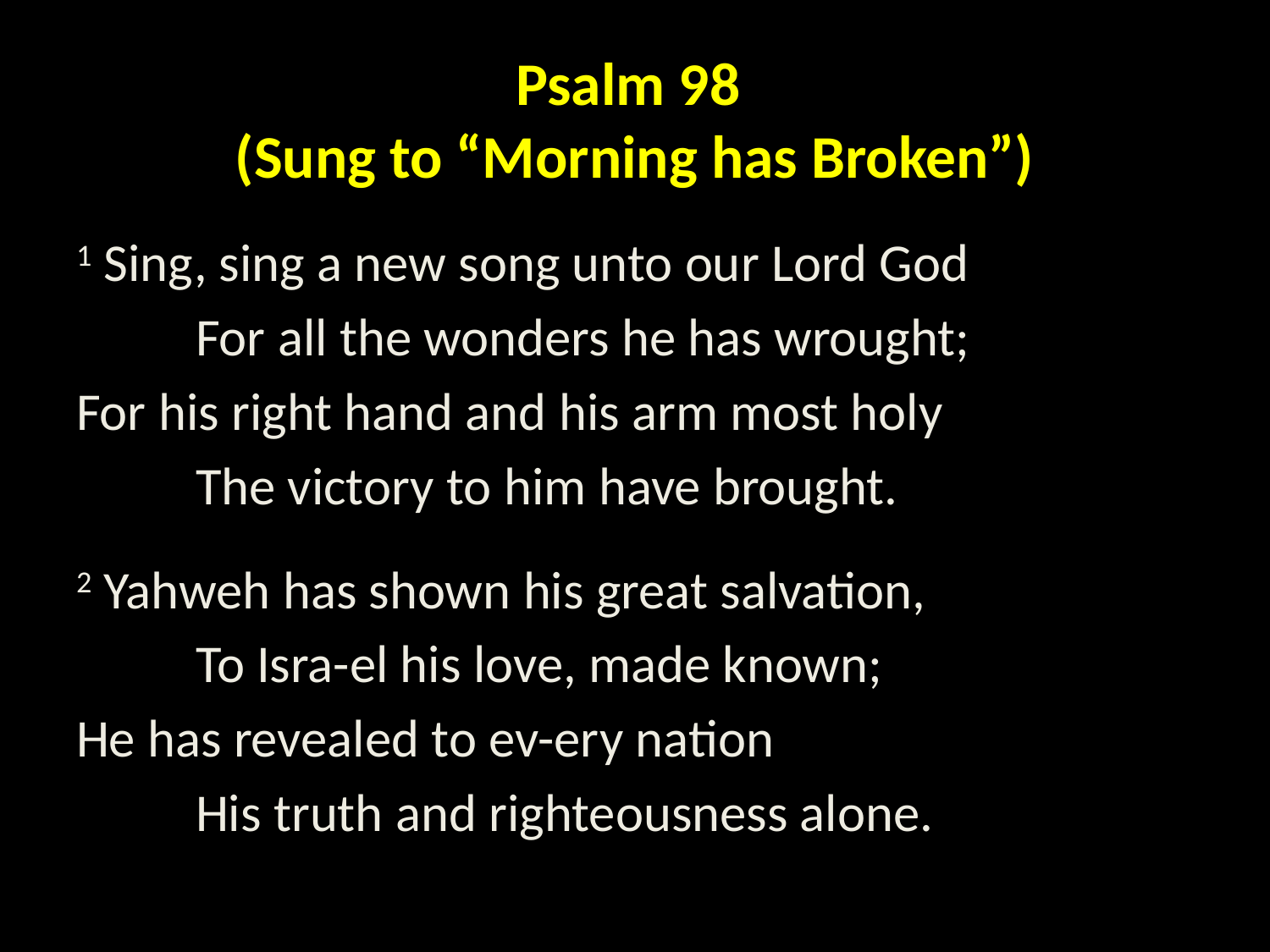

# Psalm 98 (Sung to “Morning has Broken”)
1 Sing, sing a new song unto our Lord God
	For all the wonders he has wrought;
For his right hand and his arm most holy
	The victory to him have brought.

2 Yahweh has shown his great salvation,
	To Isra-el his love, made known;
He has revealed to ev-ery nation
	His truth and righteousness alone.